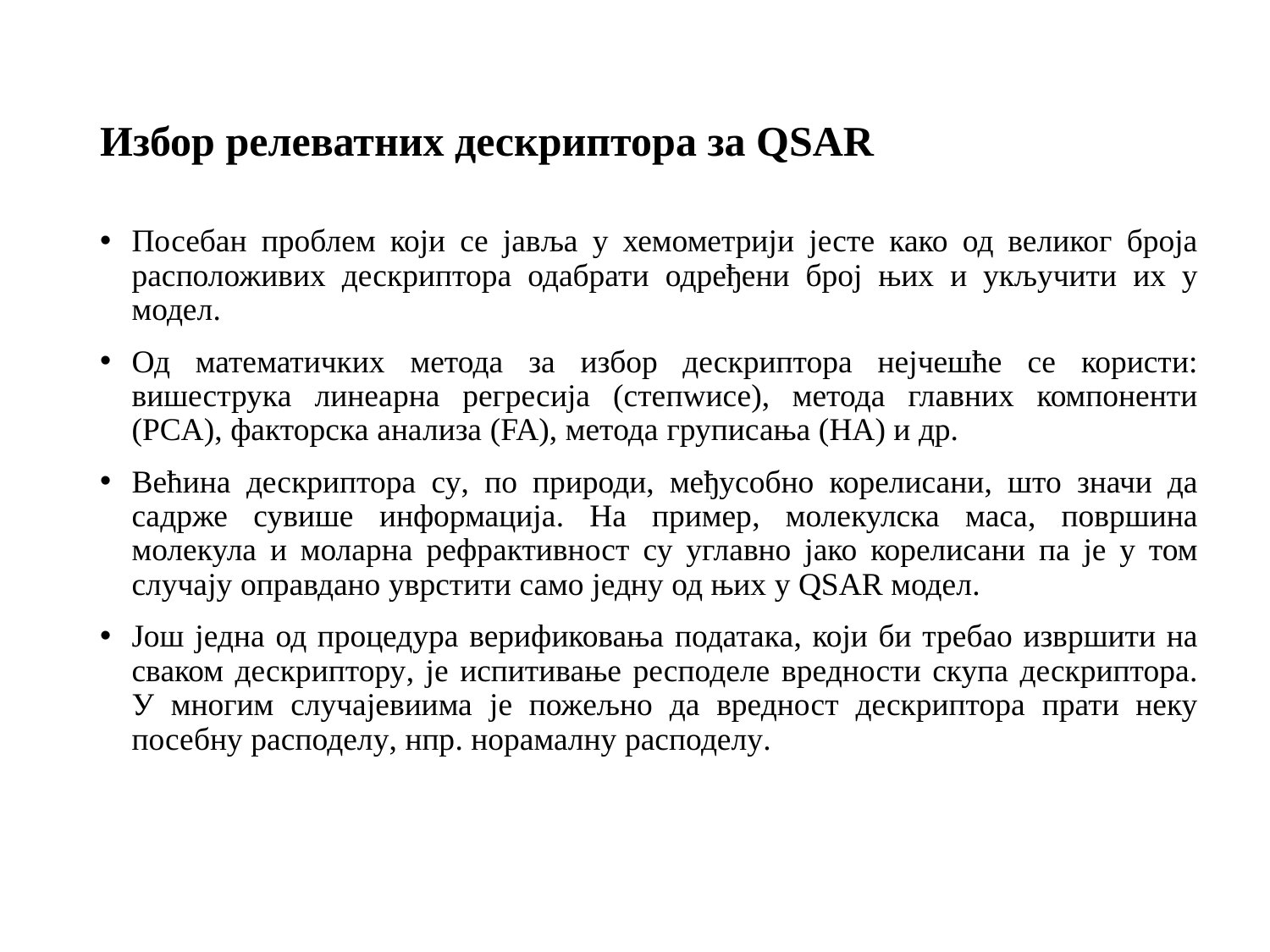

# Избор релеватних дескриптора за QSAR
Посебан проблем који се јавља у хемометрији јесте како од великог броја расположивих дескриптора одабрати одређени број њих и укључити их у модел.
Од математичких метода за избор дескриптора нејчешће се користи: вишеструка линеарна регресија (степwисе), метода главних компоненти (PCA), факторска анализа (FA), метода груписања (HA) и др.
Већина дескриптора су, по природи, међусобно корелисани, што значи да садрже сувише информација. На пример, молекулска маса, површина молекула и моларна рефрактивност су углавно јако корелисани па је у том случају оправдано уврстити само једну од њих у QSAR модел.
Још једна од процедура верификовања података, који би требао извршити на сваком дескриптору, је испитивање респоделе вредности скупа дескриптора. У многим случајевиима је пожељно да вредност дескриптора прати неку посебну расподелу, нпр. норамалну расподелу.